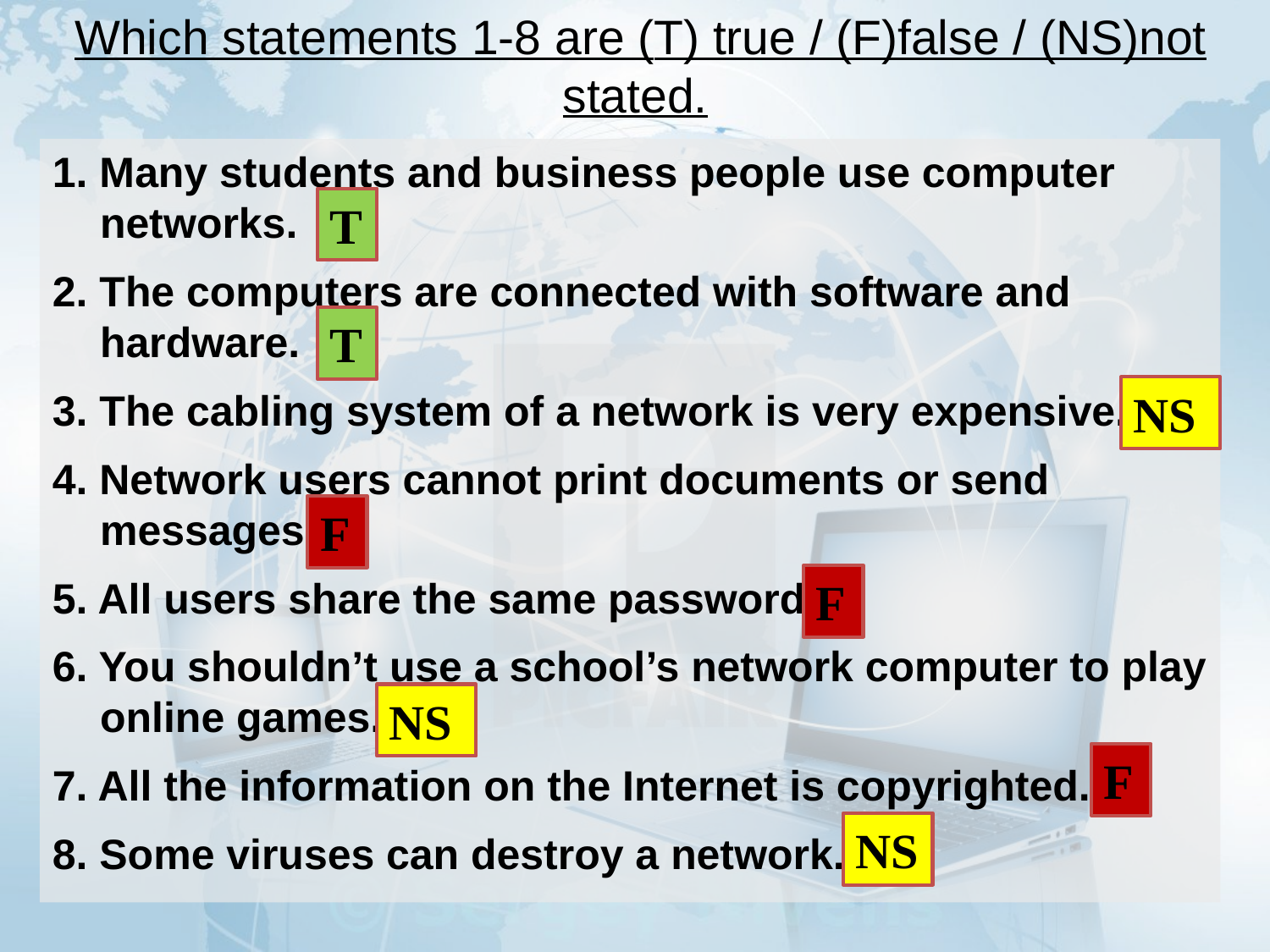

# Which statements 1-8 are (T) true / (F)false / (NS)not stated.
1. Many students and business people use computer networks.
2. The computers are connected with software and hardware.
3. The cabling system of a network is very expensive.
4. Network users cannot print documents or send messages.
5. All users share the same password.
6. You shouldn’t use a school’s network computer to play online games.
7. All the information on the Internet is copyrighted.
8. Some viruses can destroy a network.
T
T
NS
F
F
NS
F
NS